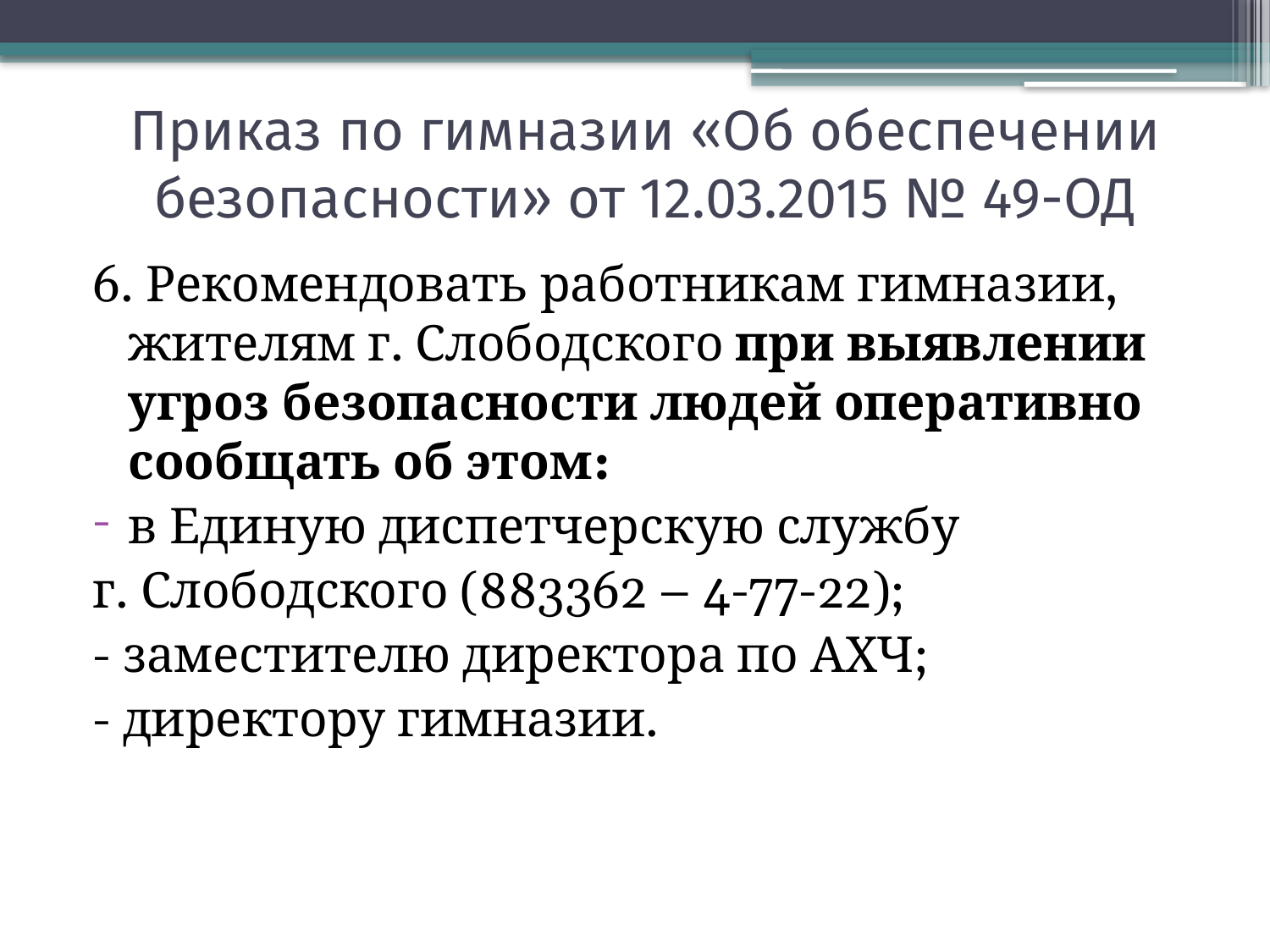

# Приказ по гимназии «Об обеспечении безопасности» от 12.03.2015 № 49-ОД
6. Рекомендовать работникам гимназии, жителям г. Слободского при выявлении угроз безопасности людей оперативно сообщать об этом:
в Единую диспетчерскую службу
г. Слободского (883362 – 4-77-22);
- заместителю директора по АХЧ;
- директору гимназии.